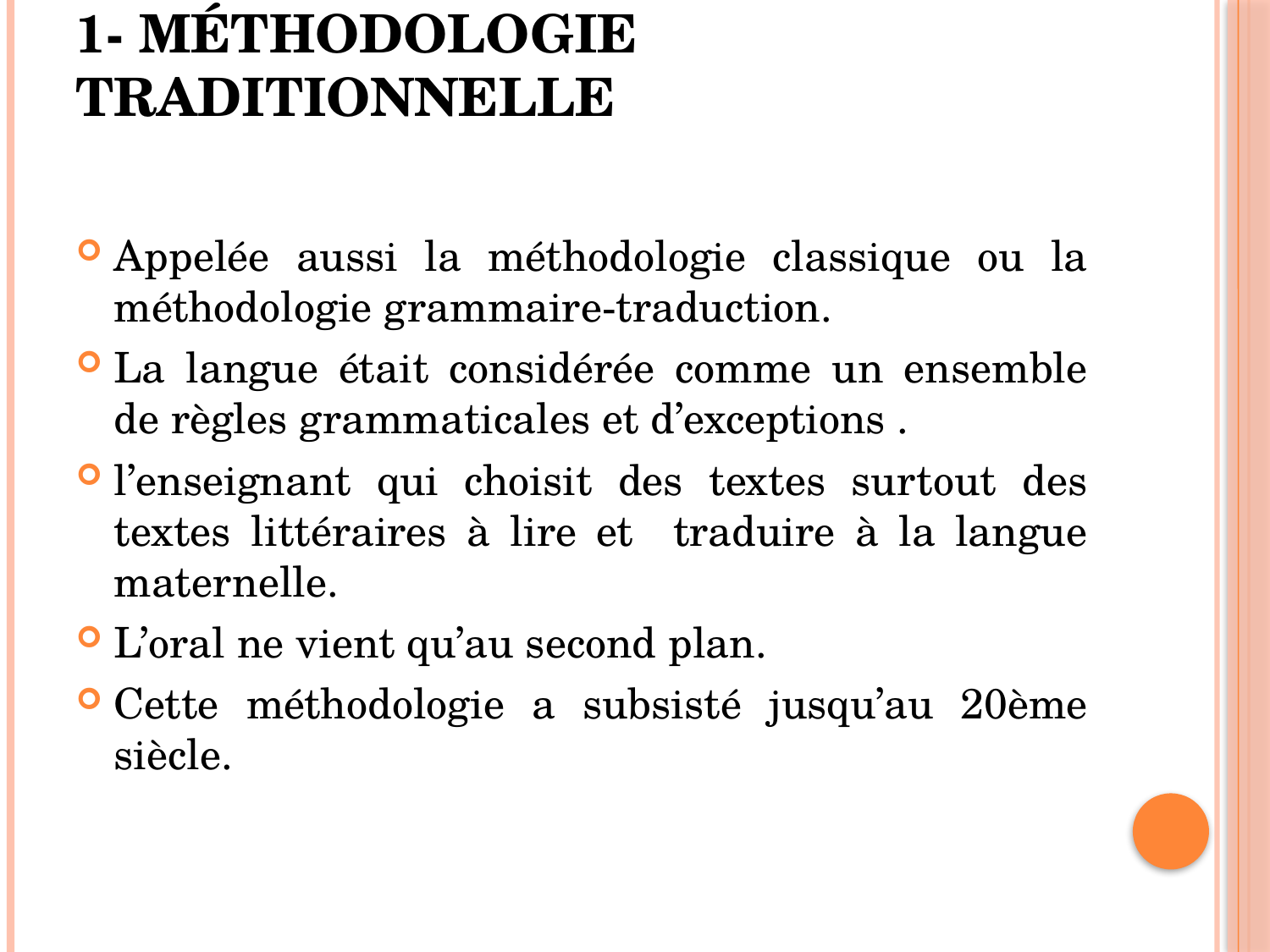

# 1- méthodologie traditionnelle
Appelée aussi la méthodologie classique ou la méthodologie grammaire-traduction.
La langue était considérée comme un ensemble de règles grammaticales et d’exceptions .
l’enseignant qui choisit des textes surtout des textes littéraires à lire et  traduire à la langue maternelle.
L’oral ne vient qu’au second plan.
Cette méthodologie a subsisté jusqu’au 20ème siècle.